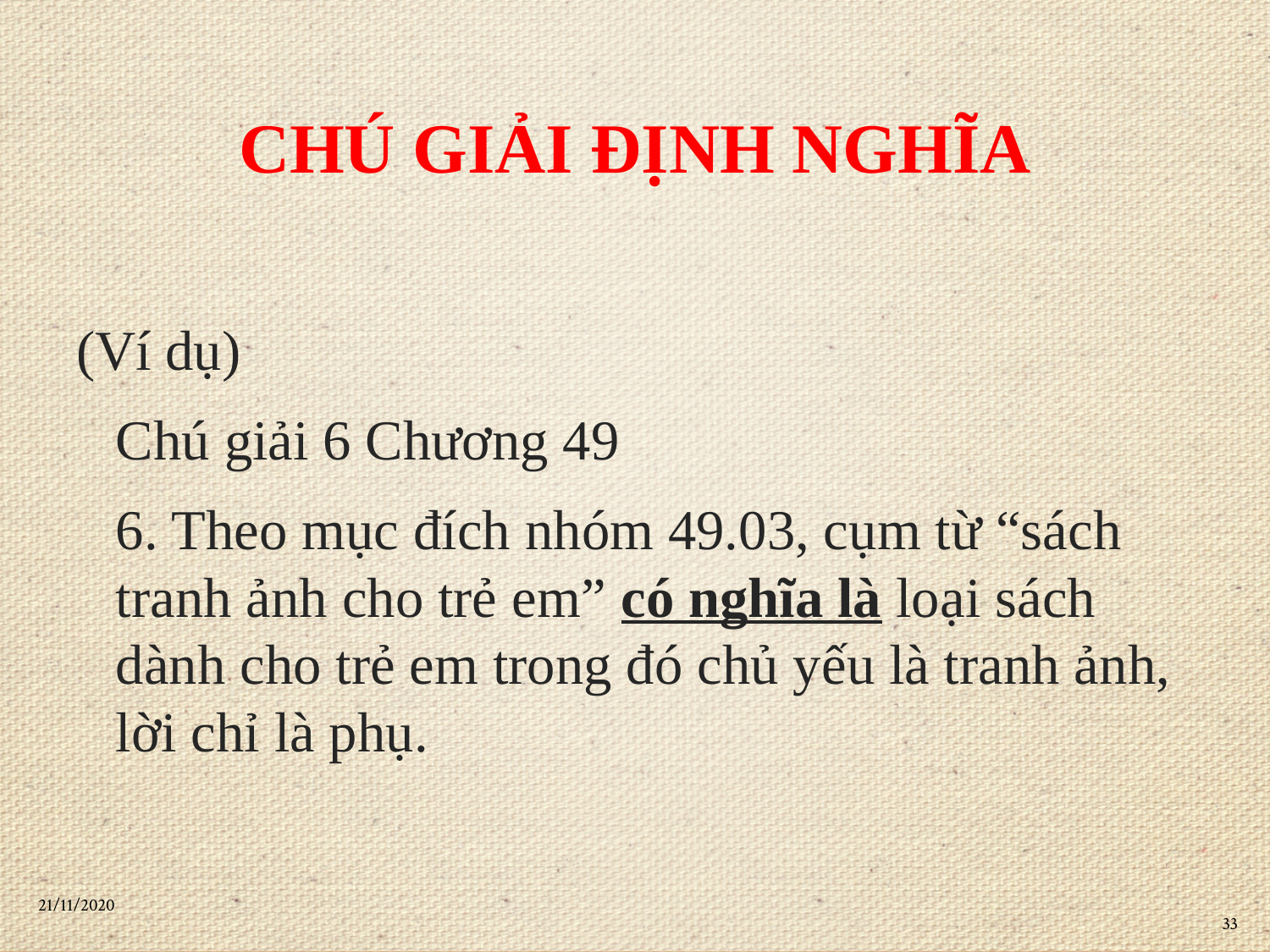

# CHÚ GIẢI ĐỊNH NGHĨA
(Ví dụ)
	Chú giải 6 Chương 49
	6. Theo mục đích nhóm 49.03, cụm từ “sách tranh ảnh cho trẻ em” có nghĩa là loại sách dành cho trẻ em trong đó chủ yếu là tranh ảnh, lời chỉ là phụ.
21/11/2020
33